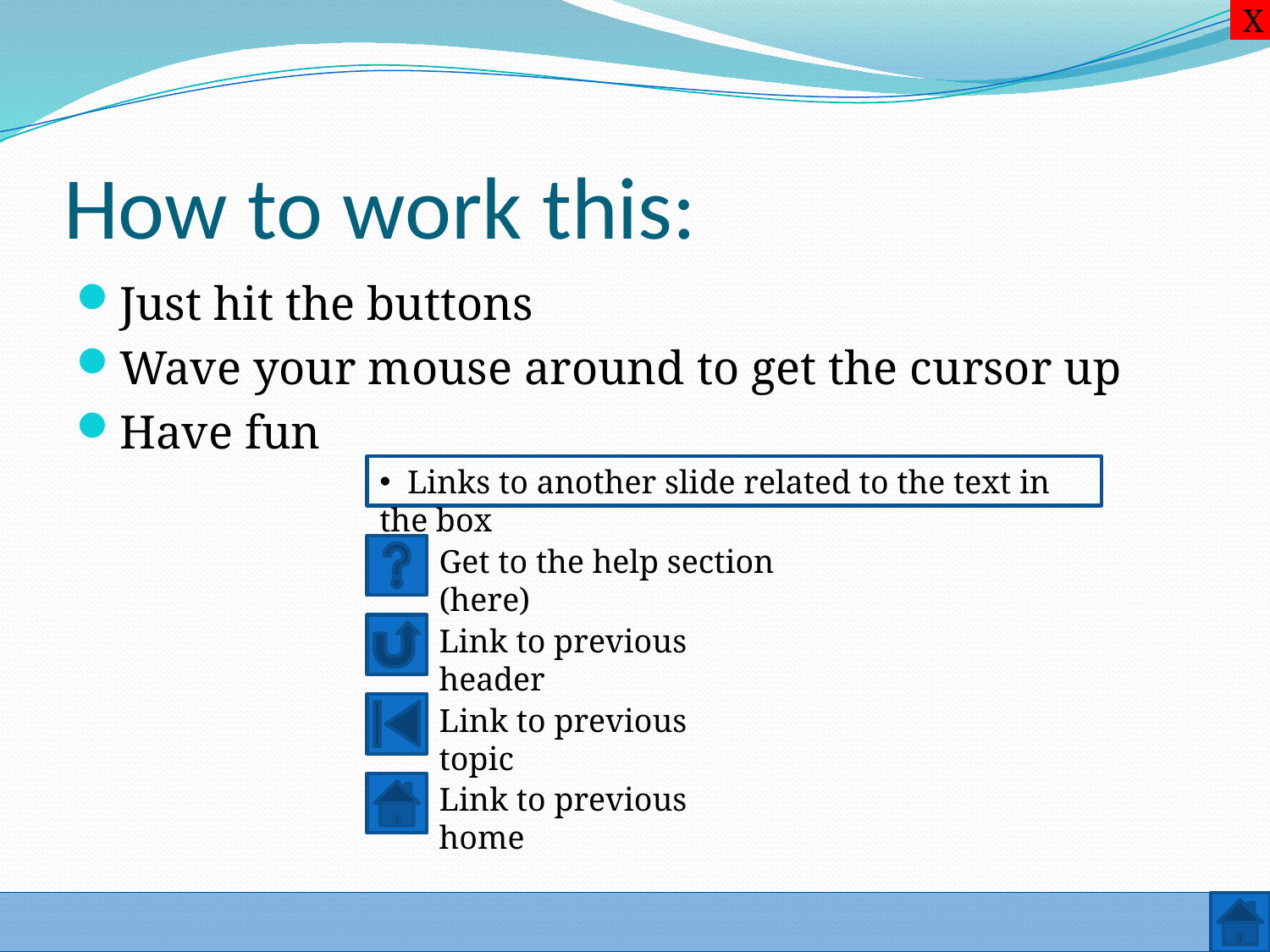

X
# How to work this:
Just hit the buttons
Wave your mouse around to get the cursor up
Have fun

  Links to another slide related to the text in the box

Get to the help section (here)

Link to previous header

Link to previous topic

Link to previous home